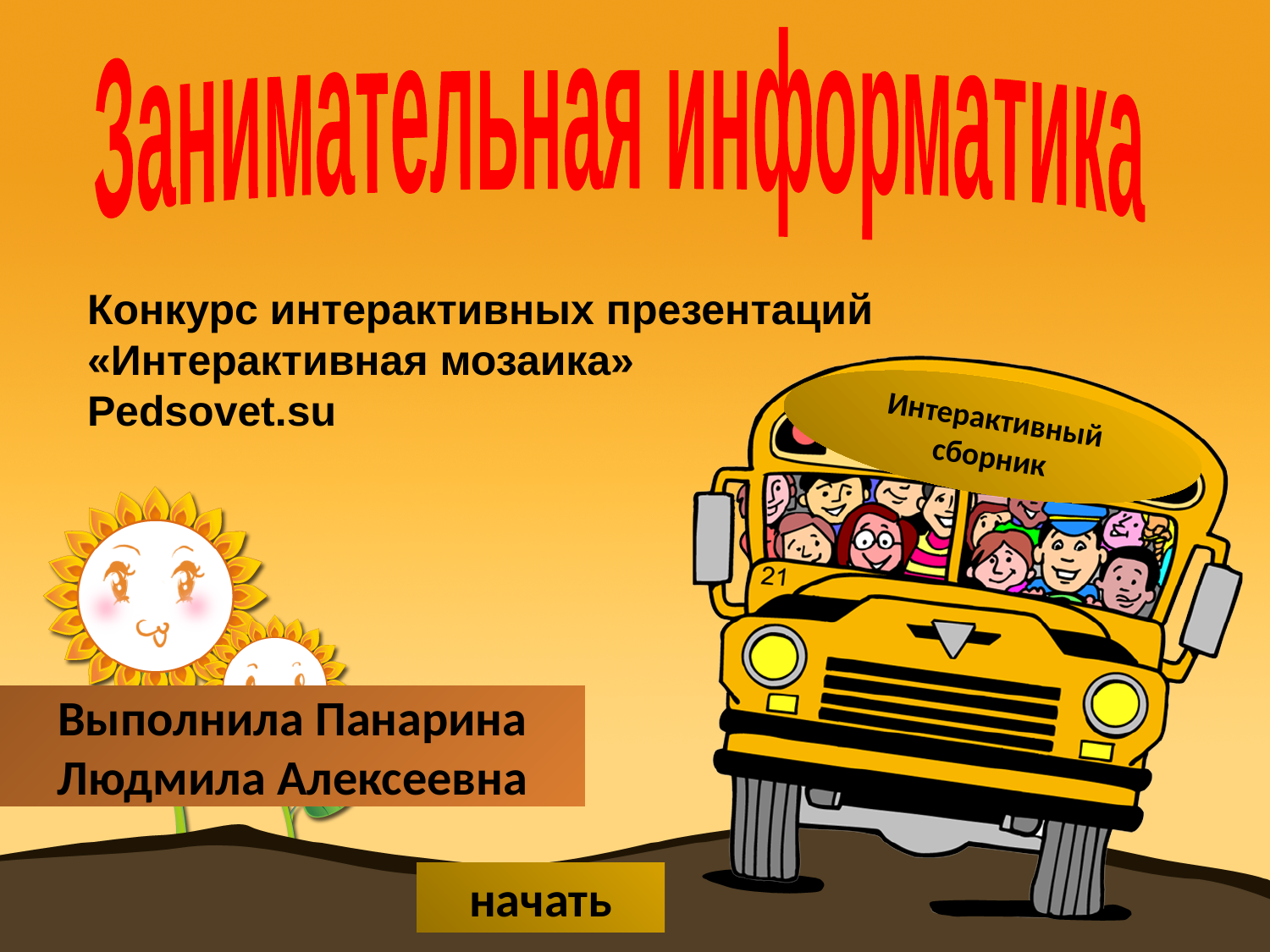

Занимательная информатика
Конкурс интерактивных презентаций «Интерактивная мозаика»
Pedsovet.su

Интерактивный сборник

Выполнила Панарина Людмила Алексеевна
начать